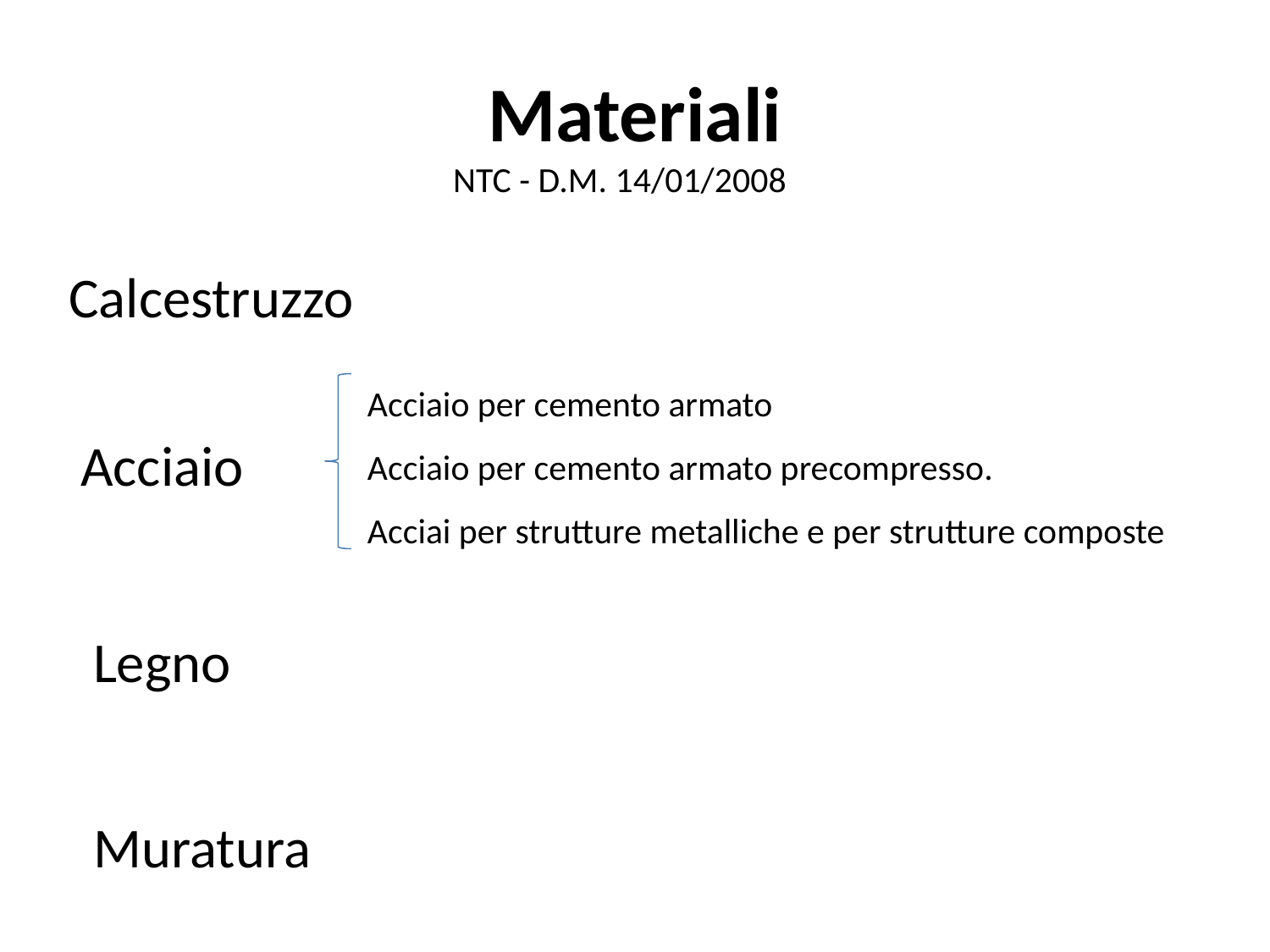

# Materiali
NTC - D.M. 14/01/2008

Calcestruzzo
Acciaio per cemento armato
Acciaio per cemento armato precompresso.
Acciai per strutture metalliche e per strutture composte

Acciaio
Legno
Muratura